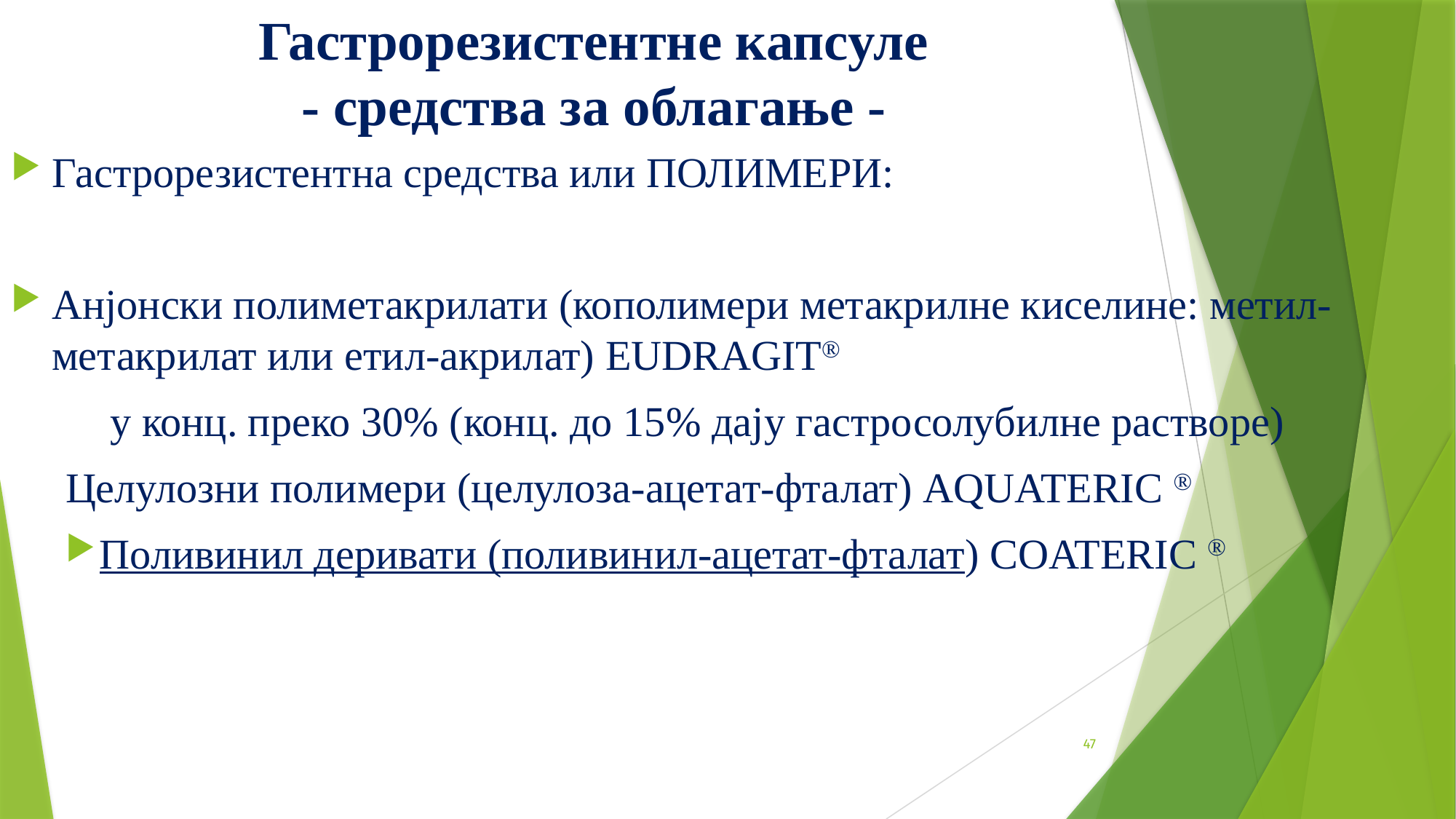

# Гастрорезистентне капсуле - средства за облагање -
Гастрорезистентна средства или ПОЛИМЕРИ:

Анјонски полиметакрилати (кополимери метакрилне киселине: метил-метакрилат или етил-акрилат) EUDRAGIT®
	 у конц. преко 30% (конц. до 15% дају гастросолубилне растворе)
Целулозни полимери (целулоза-ацетат-фталат) AQUATERIC ®
Поливинил деривати (поливинил-ацетат-фталат) COATERIC ®

47